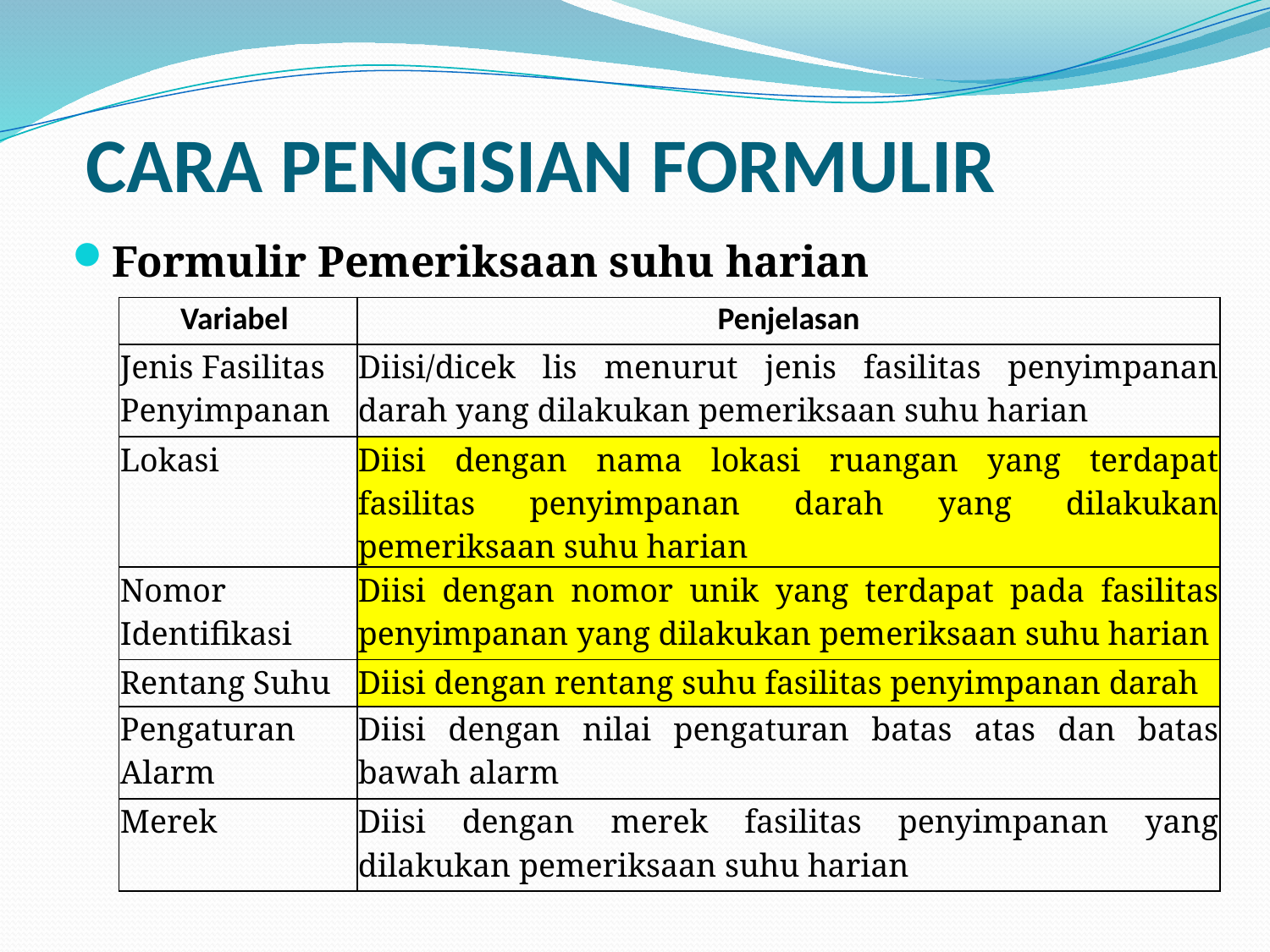

# CARA PENGISIAN FORMULIR
Formulir Pemeriksaan suhu harian

| Variabel | Penjelasan |
| --- | --- |
| Jenis Fasilitas Penyimpanan | Diisi/dicek lis menurut jenis fasilitas penyimpanan darah yang dilakukan pemeriksaan suhu harian |
| Lokasi | Diisi dengan nama lokasi ruangan yang terdapat fasilitas penyimpanan darah yang dilakukan pemeriksaan suhu harian |
| Nomor Identifikasi | Diisi dengan nomor unik yang terdapat pada fasilitas penyimpanan yang dilakukan pemeriksaan suhu harian |
| Rentang Suhu | Diisi dengan rentang suhu fasilitas penyimpanan darah |
| Pengaturan Alarm | Diisi dengan nilai pengaturan batas atas dan batas bawah alarm |
| Merek | Diisi dengan merek fasilitas penyimpanan yang dilakukan pemeriksaan suhu harian |